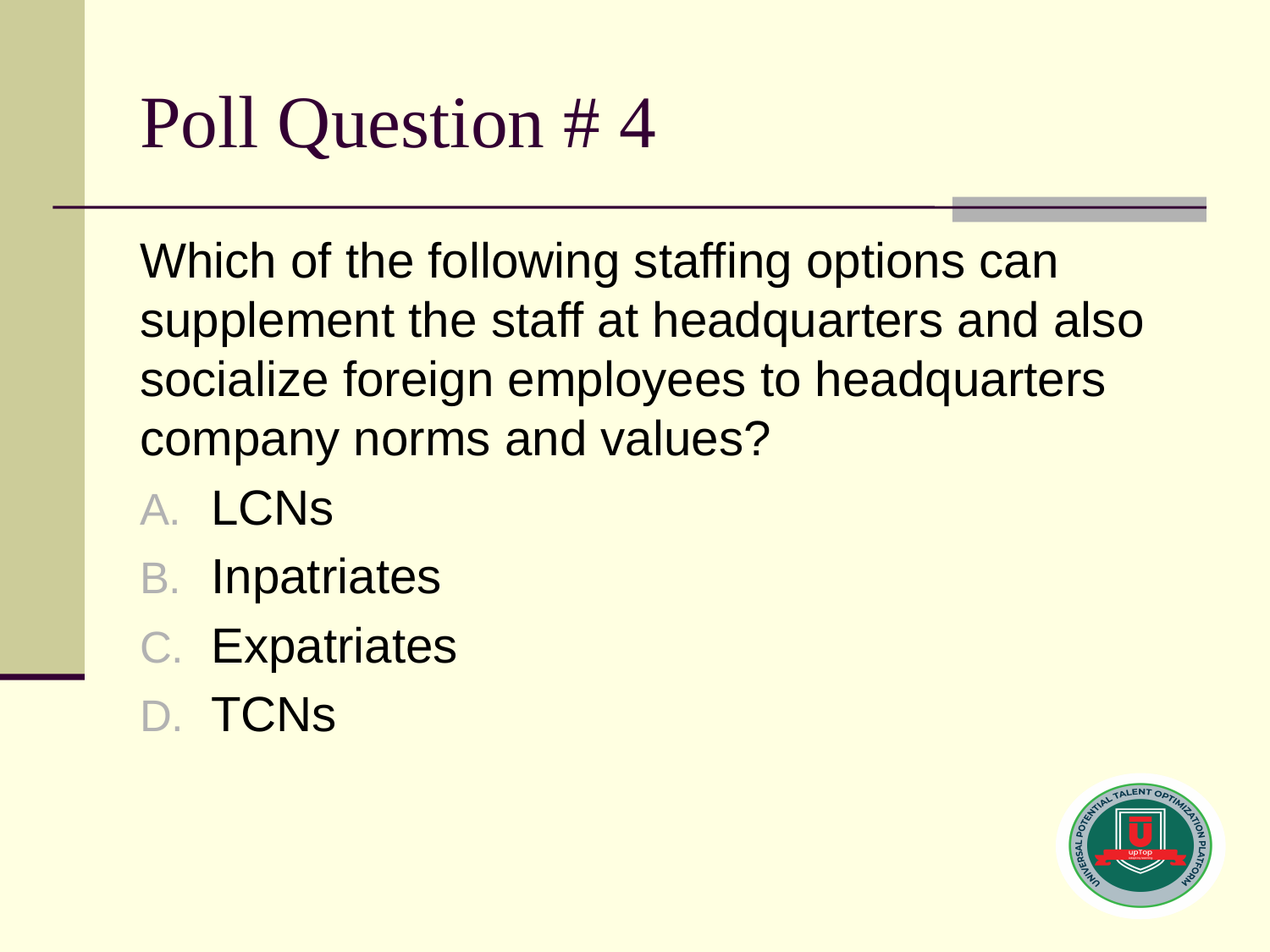

# Poll Question # 4
Which of the following staffing options can supplement the staff at headquarters and also socialize foreign employees to headquarters company norms and values?
LCNs
Inpatriates
Expatriates
TCNs